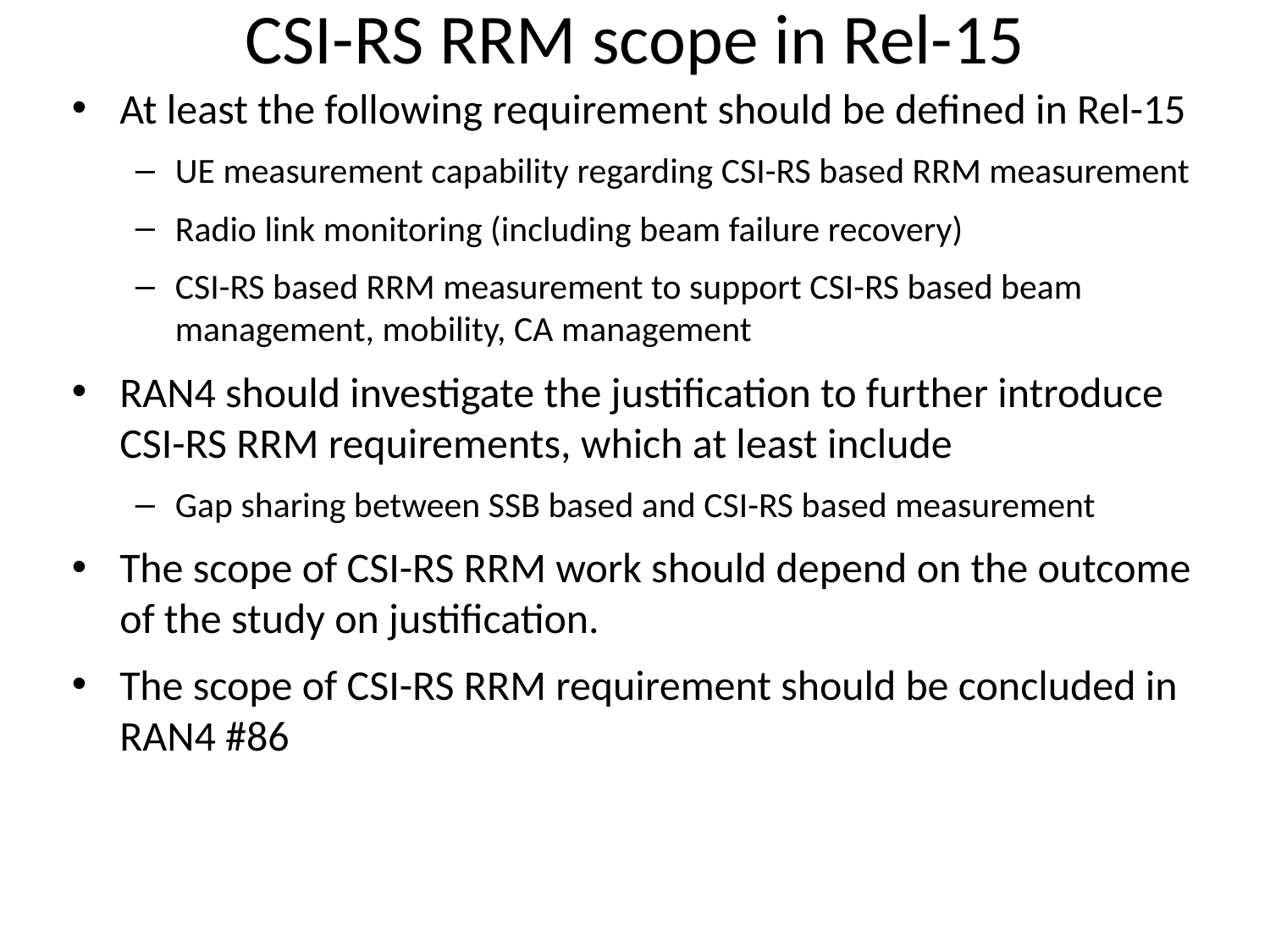

# CSI-RS RRM scope in Rel-15
At least the following requirement should be defined in Rel-15
UE measurement capability regarding CSI-RS based RRM measurement
Radio link monitoring (including beam failure recovery)
CSI-RS based RRM measurement to support CSI-RS based beam management, mobility, CA management
RAN4 should investigate the justification to further introduce CSI-RS RRM requirements, which at least include
Gap sharing between SSB based and CSI-RS based measurement
The scope of CSI-RS RRM work should depend on the outcome of the study on justification.
The scope of CSI-RS RRM requirement should be concluded in RAN4 #86